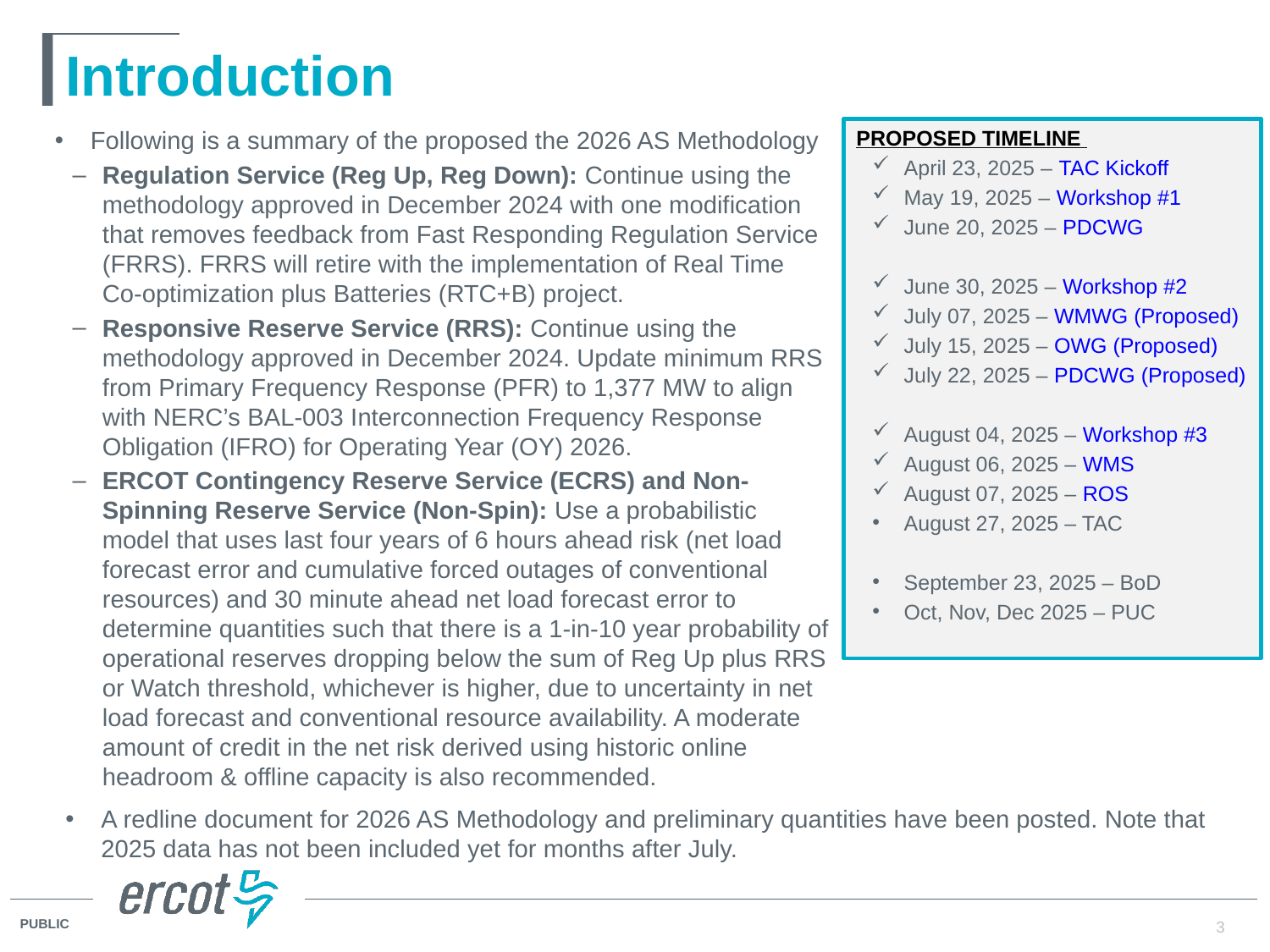

# Introduction
Following is a summary of the proposed the 2026 AS Methodology
Regulation Service (Reg Up, Reg Down): Continue using the methodology approved in December 2024 with one modification that removes feedback from Fast Responding Regulation Service (FRRS). FRRS will retire with the implementation of Real Time Co-optimization plus Batteries (RTC+B) project.
Responsive Reserve Service (RRS): Continue using the methodology approved in December 2024. Update minimum RRS from Primary Frequency Response (PFR) to 1,377 MW to align with NERC’s BAL-003 Interconnection Frequency Response Obligation (IFRO) for Operating Year (OY) 2026.
ERCOT Contingency Reserve Service (ECRS) and Non-Spinning Reserve Service (Non-Spin): Use a probabilistic model that uses last four years of 6 hours ahead risk (net load forecast error and cumulative forced outages of conventional resources) and 30 minute ahead net load forecast error to determine quantities such that there is a 1-in-10 year probability of operational reserves dropping below the sum of Reg Up plus RRS or Watch threshold, whichever is higher, due to uncertainty in net load forecast and conventional resource availability. A moderate amount of credit in the net risk derived using historic online headroom & offline capacity is also recommended.
Proposed Timeline
April 23, 2025 – TAC Kickoff
May 19, 2025 – Workshop #1
June 20, 2025 – PDCWG

June 30, 2025 – Workshop #2
July 07, 2025 – WMWG (Proposed)
July 15, 2025 – OWG (Proposed)
July 22, 2025 – PDCWG (Proposed)

August 04, 2025 – Workshop #3
August 06, 2025 – WMS
August 07, 2025 – ROS
August 27, 2025 – TAC

September 23, 2025 – BoD
Oct, Nov, Dec 2025 – PUC

A redline document for 2026 AS Methodology and preliminary quantities have been posted. Note that 2025 data has not been included yet for months after July.
3